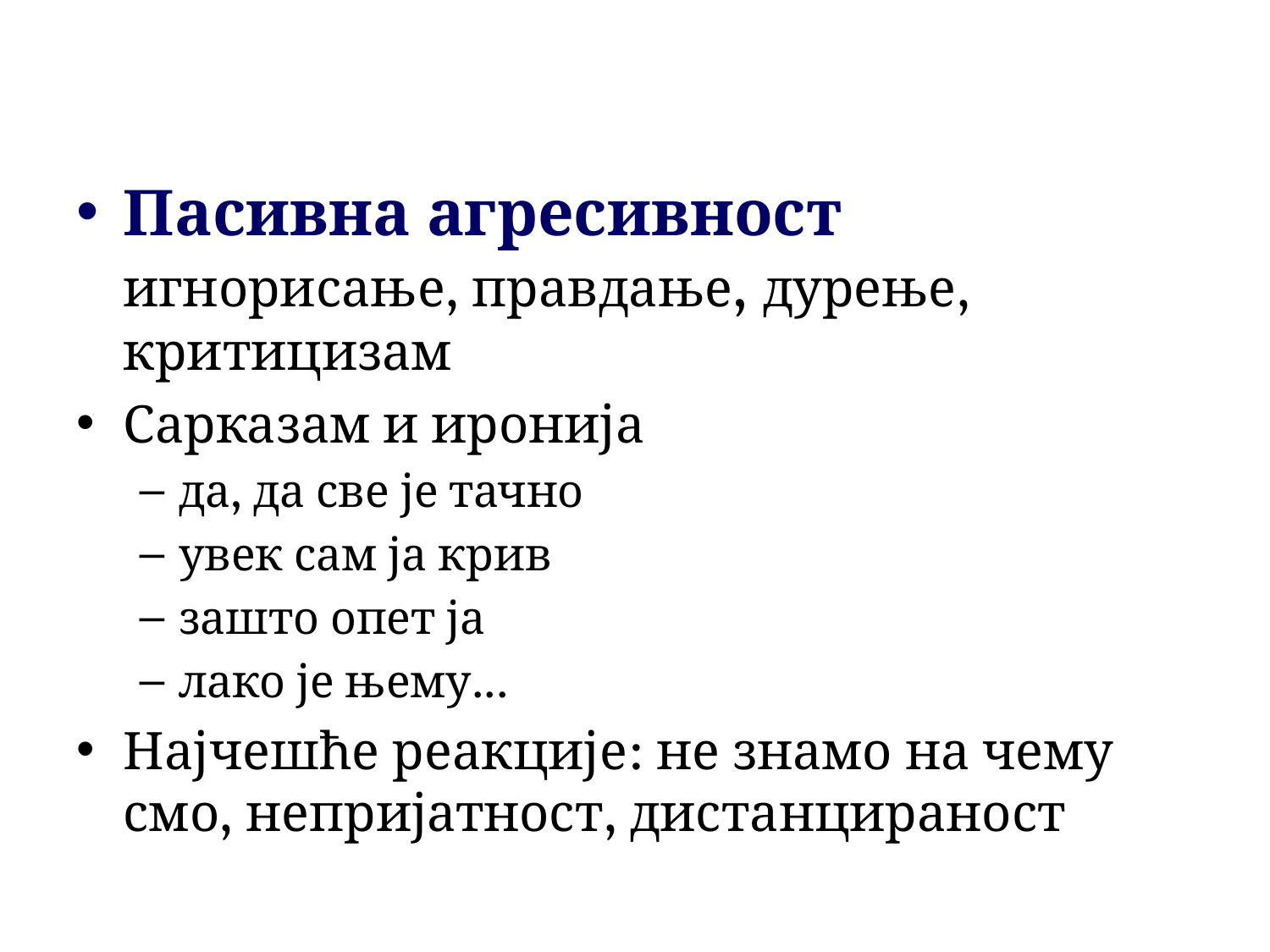

Пасивна агресивност игнорисање, правдање, дурење, критицизам
Сарказам и иронија
да, да све је тачно
увек сам ја крив
зашто опет ја
лако је њему...
Најчешће реакције: не знамо на чему смо, непријатност, дистанцираност